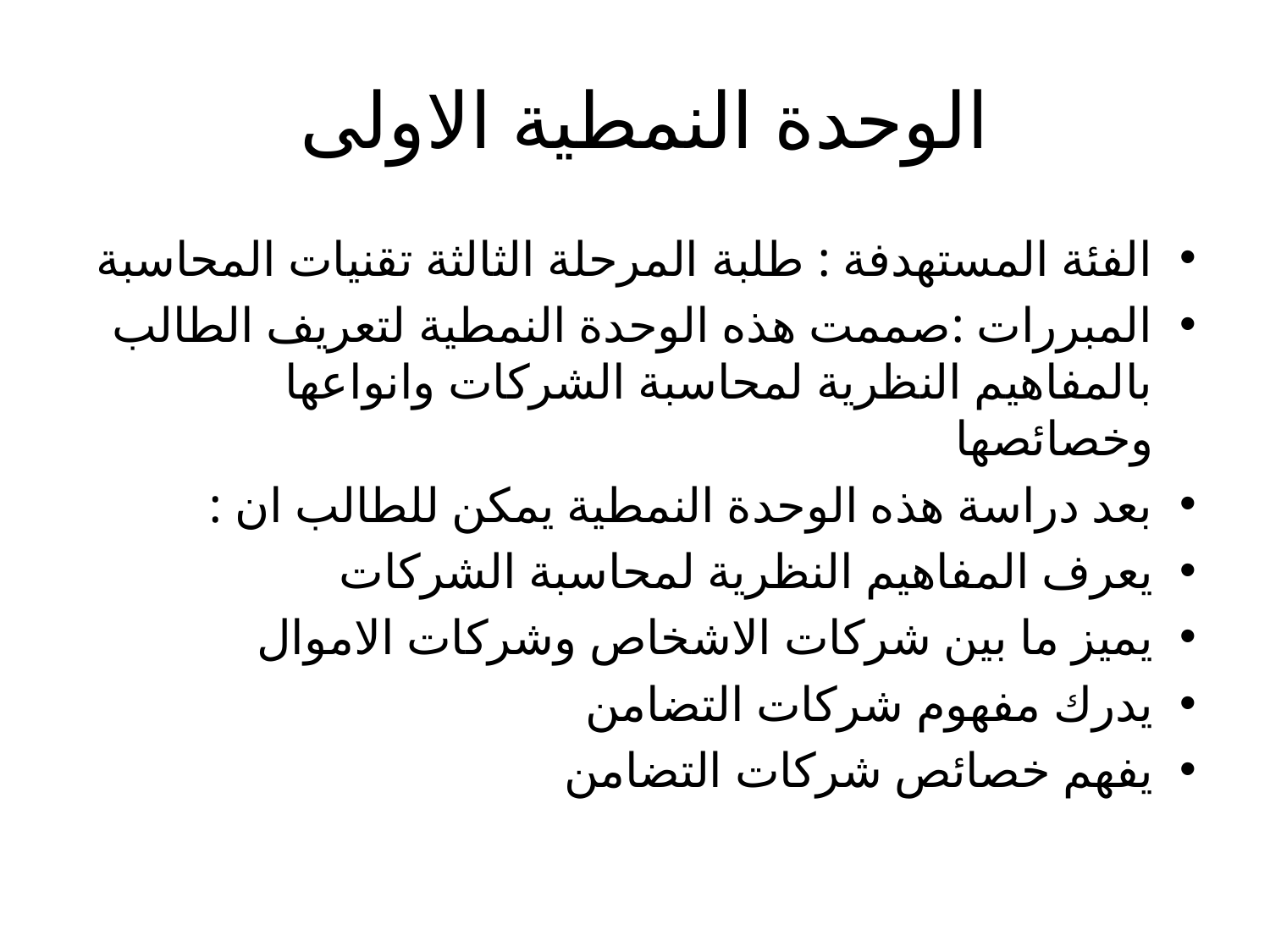

# الوحدة النمطية الاولى
الفئة المستهدفة : طلبة المرحلة الثالثة تقنيات المحاسبة
المبررات :صممت هذه الوحدة النمطية لتعريف الطالب بالمفاهيم النظرية لمحاسبة الشركات وانواعها وخصائصها
بعد دراسة هذه الوحدة النمطية يمكن للطالب ان :
يعرف المفاهيم النظرية لمحاسبة الشركات
يميز ما بين شركات الاشخاص وشركات الاموال
يدرك مفهوم شركات التضامن
يفهم خصائص شركات التضامن